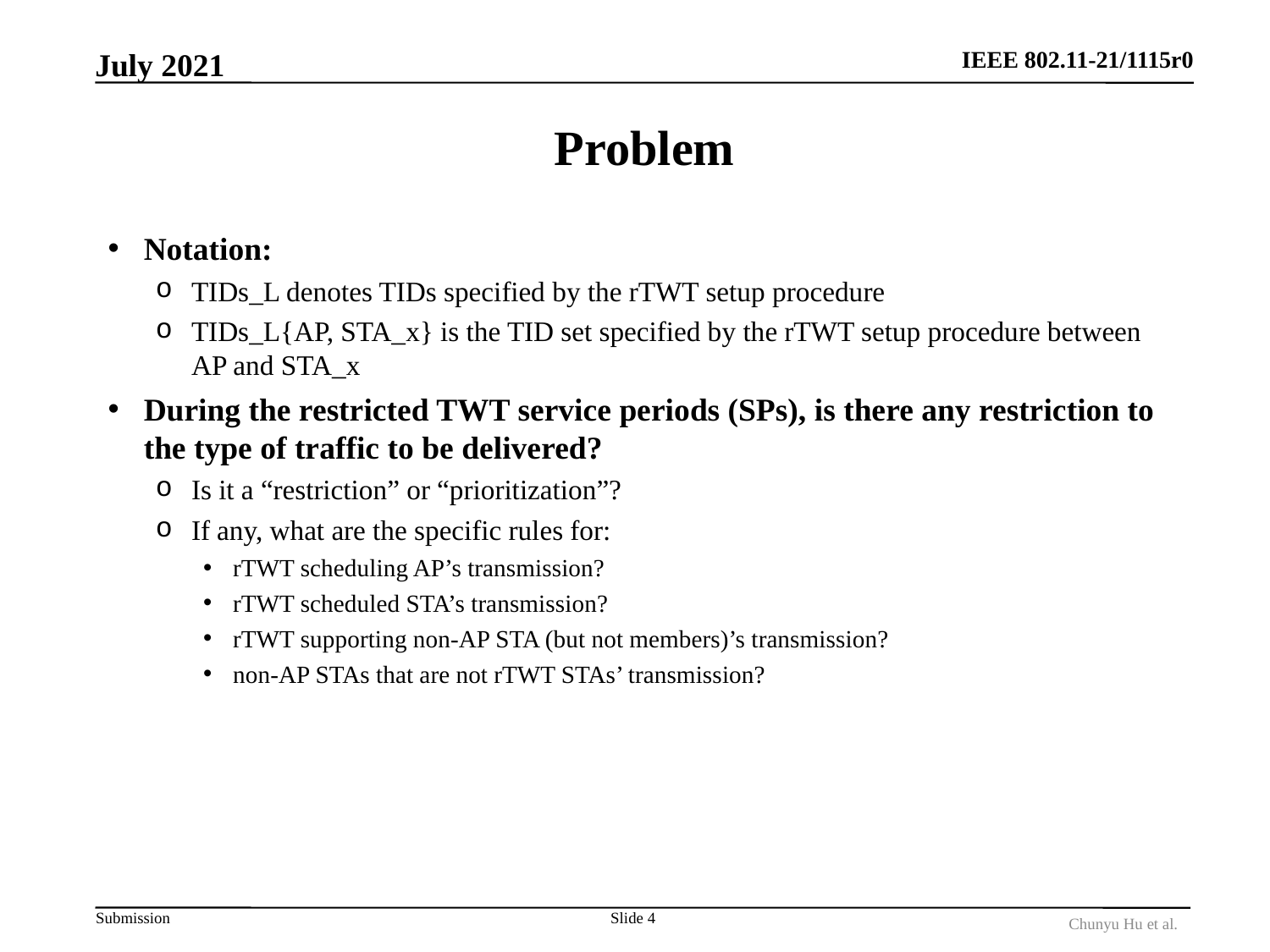

July 2021
# Problem
Notation:
TIDs_L denotes TIDs specified by the rTWT setup procedure
TIDs_L{AP, STA_x} is the TID set specified by the rTWT setup procedure between AP and STA_x
During the restricted TWT service periods (SPs), is there any restriction to the type of traffic to be delivered?
Is it a “restriction” or “prioritization”?
If any, what are the specific rules for:
rTWT scheduling AP’s transmission?
rTWT scheduled STA’s transmission?
rTWT supporting non-AP STA (but not members)’s transmission?
non-AP STAs that are not rTWT STAs’ transmission?
Slide 4
Chunyu Hu et al.